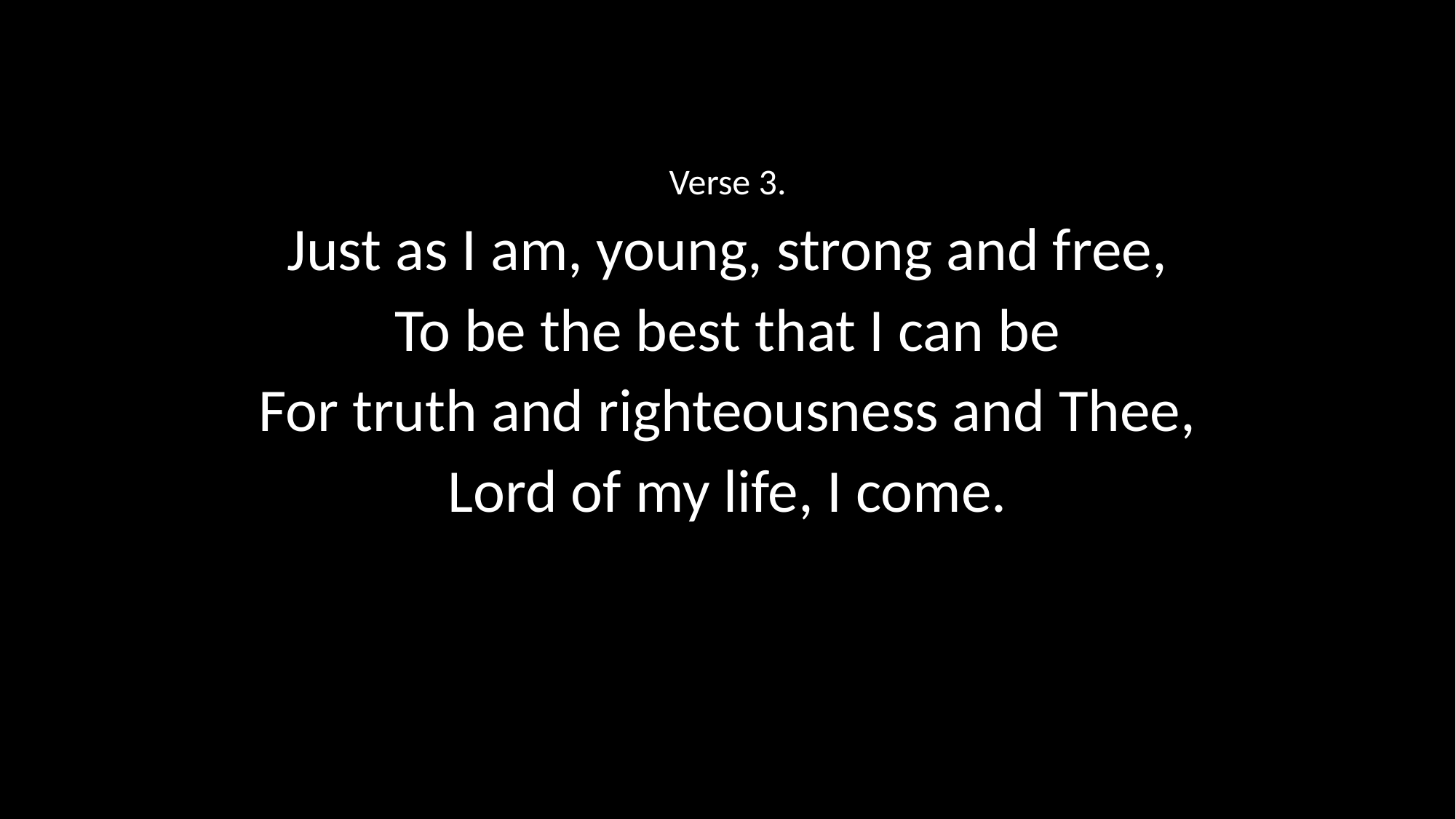

Verse 3.
Just as I am, young, strong and free,
To be the best that I can be
For truth and righteousness and Thee,
Lord of my life, I come.